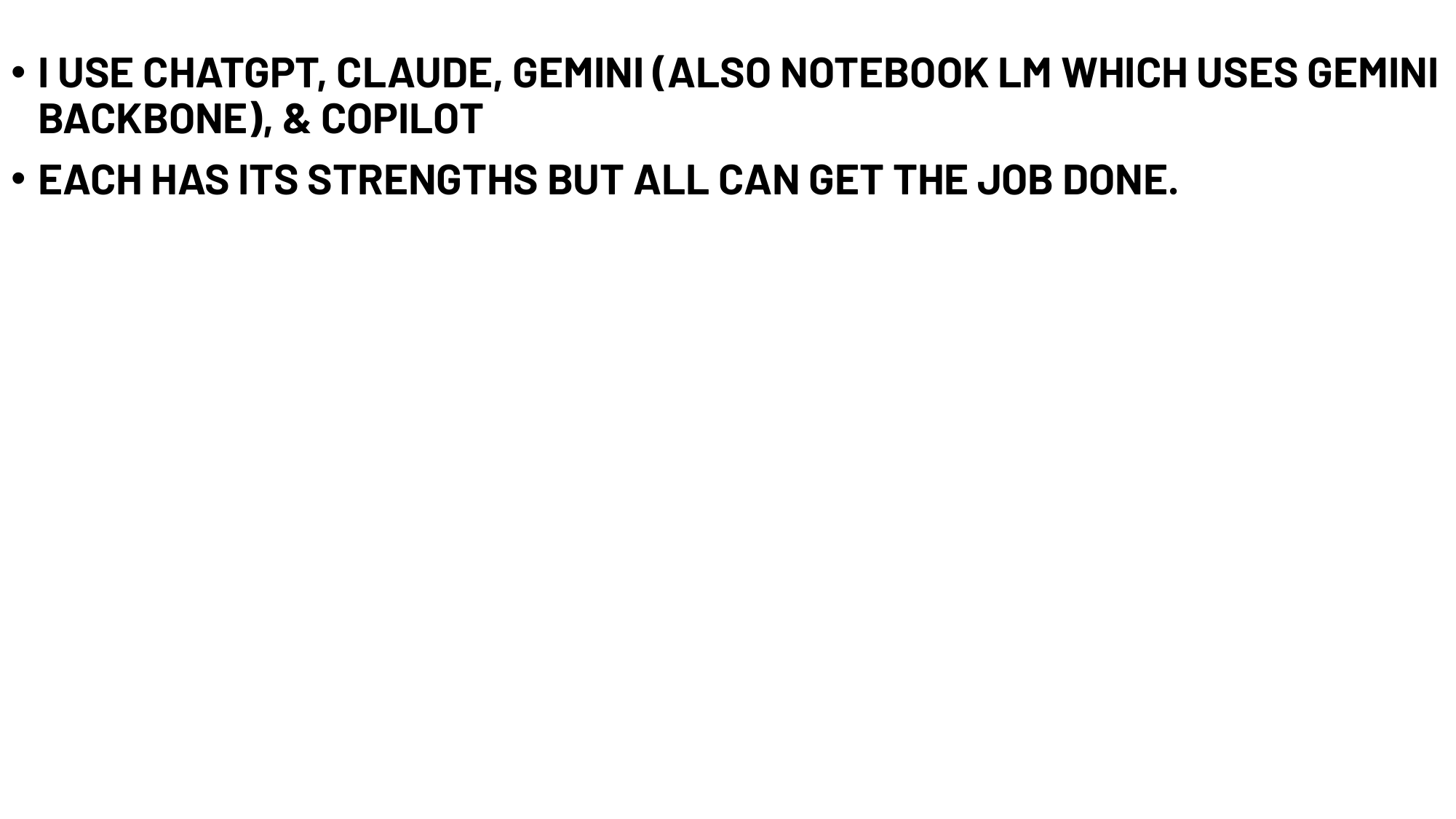

I USE CHATGPT, CLAUDE, GEMINI (ALSO NOTEBOOK LM WHICH USES GEMINI BACKBONE), & COPILOT
EACH HAS ITS STRENGTHS BUT ALL CAN GET THE JOB DONE.